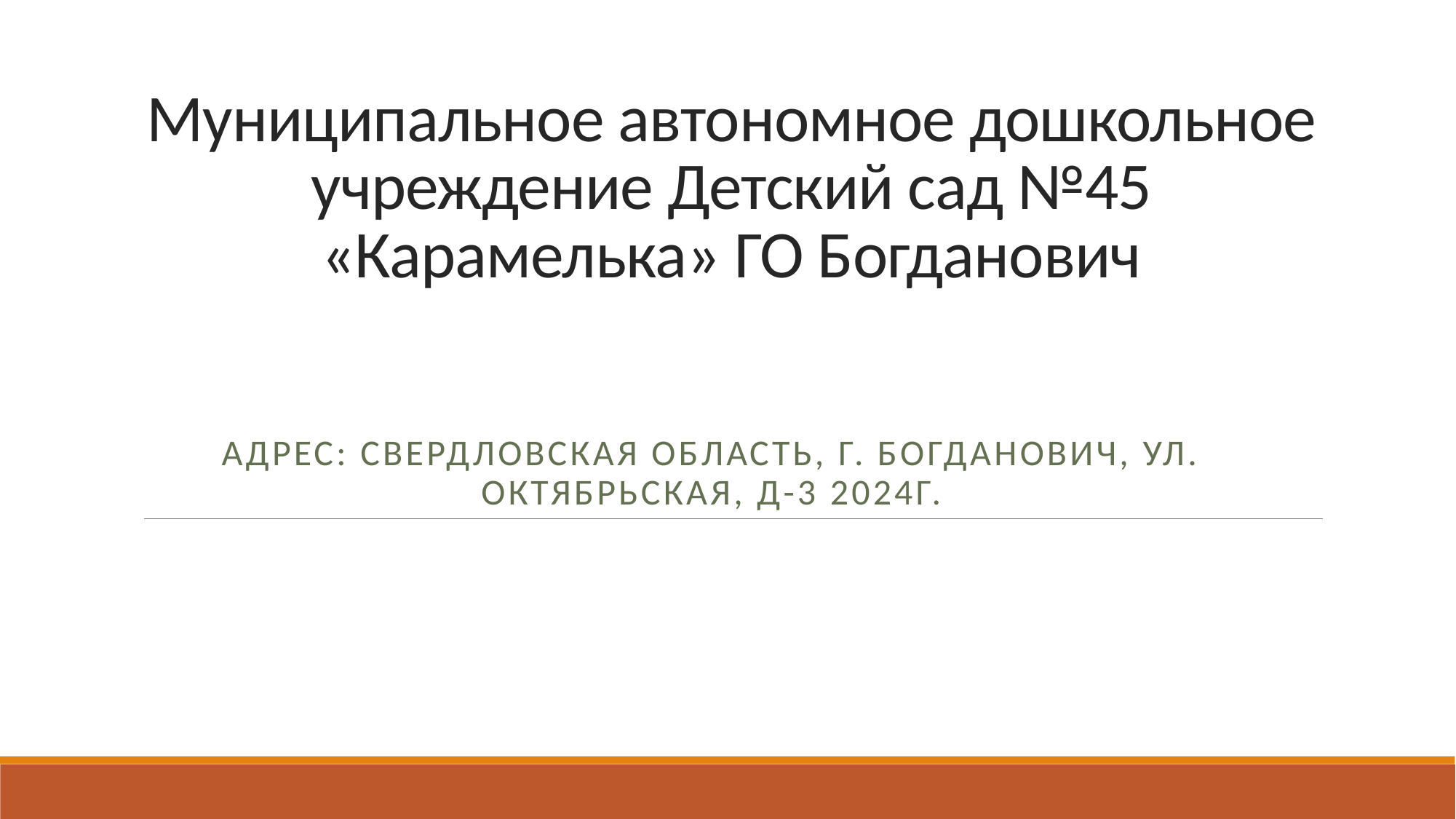

# Муниципальное автономное дошкольное учреждение Детский сад №45 «Карамелька» ГО Богданович
Адрес: свердловская область, г. Богданович, ул. Октябрьская, д-3 2024г.